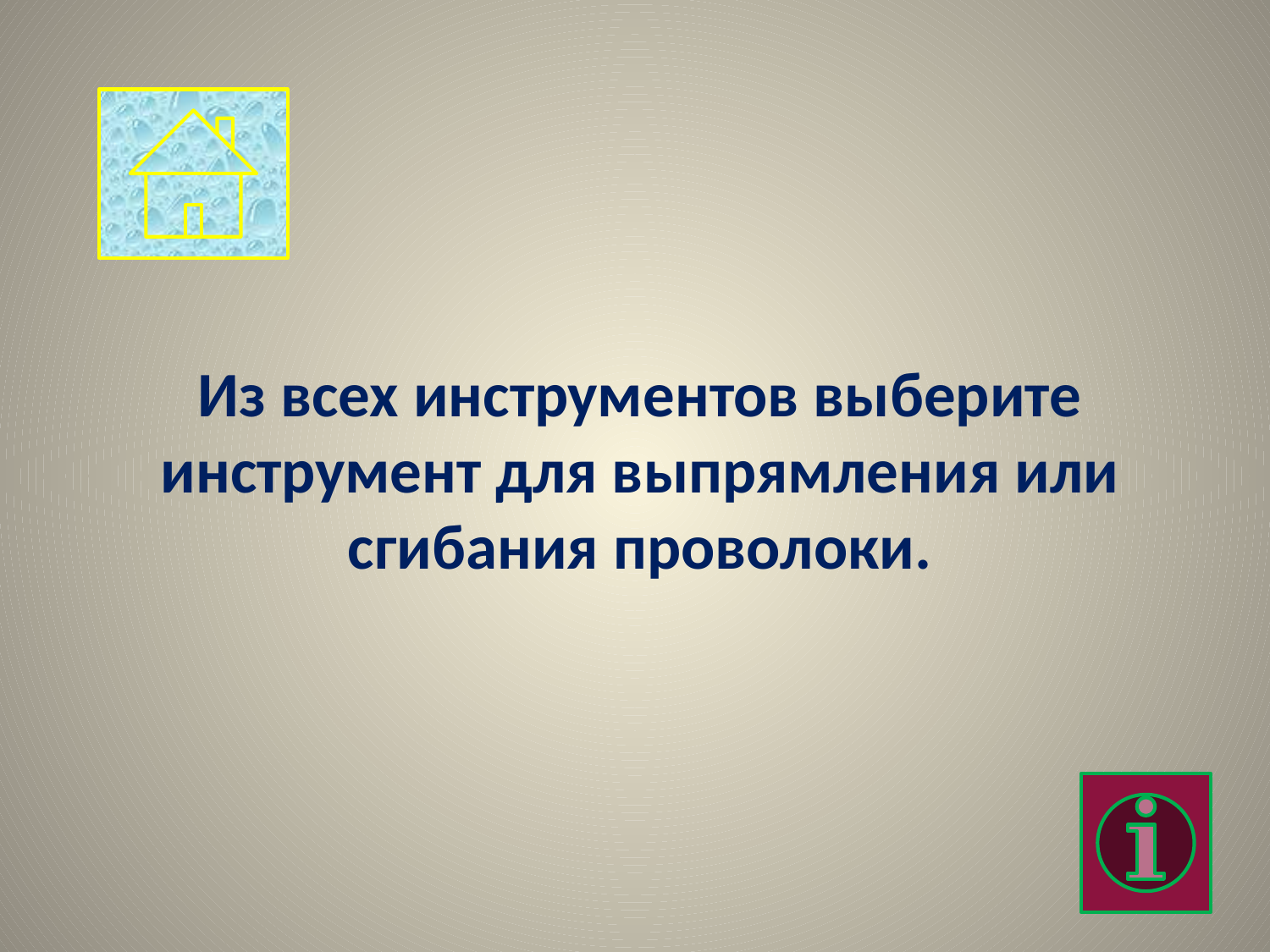

Из всех инструментов выберите инструмент для выпрямления или сгибания проволоки.